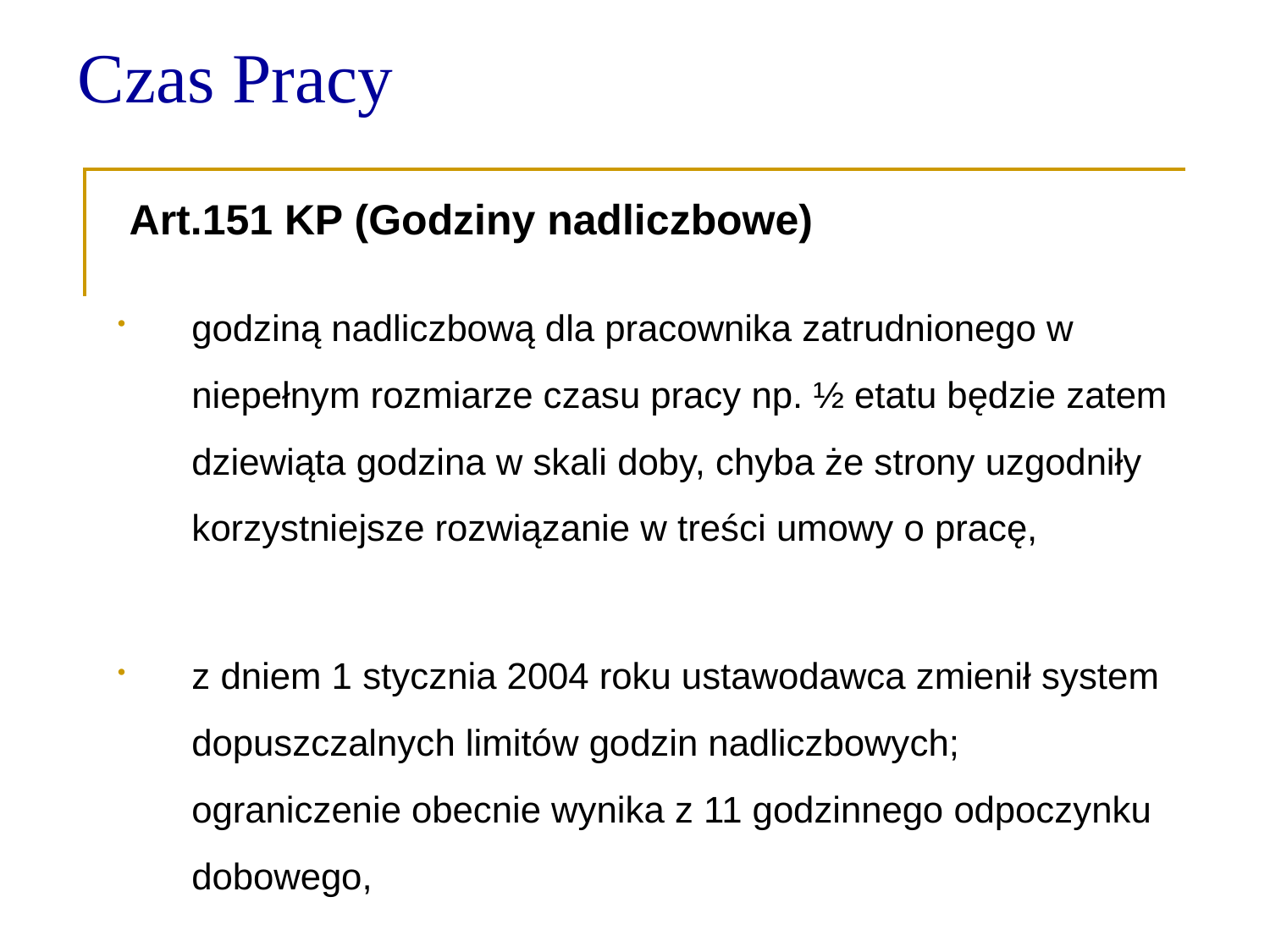

Czas Pracy
 Art.151 KP (Godziny nadliczbowe)
godziną nadliczbową dla pracownika zatrudnionego w niepełnym rozmiarze czasu pracy np. ½ etatu będzie zatem dziewiąta godzina w skali doby, chyba że strony uzgodniły korzystniejsze rozwiązanie w treści umowy o pracę,

z dniem 1 stycznia 2004 roku ustawodawca zmienił system dopuszczalnych limitów godzin nadliczbowych; ograniczenie obecnie wynika z 11 godzinnego odpoczynku dobowego,